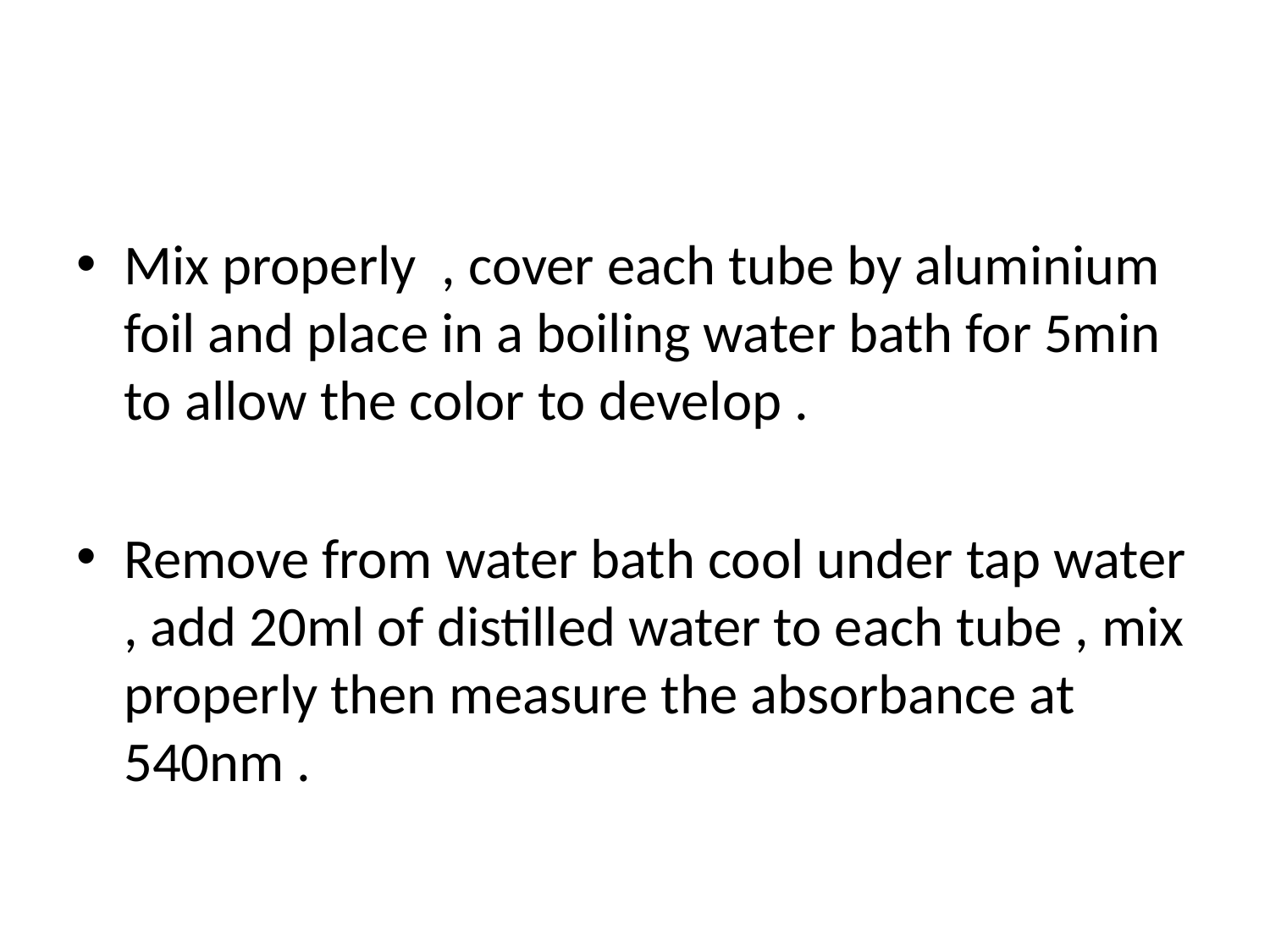

#
Mix properly  , cover each tube by aluminium foil and place in a boiling water bath for 5min to allow the color to develop .

Remove from water bath cool under tap water , add 20ml of distilled water to each tube , mix properly then measure the absorbance at 540nm .